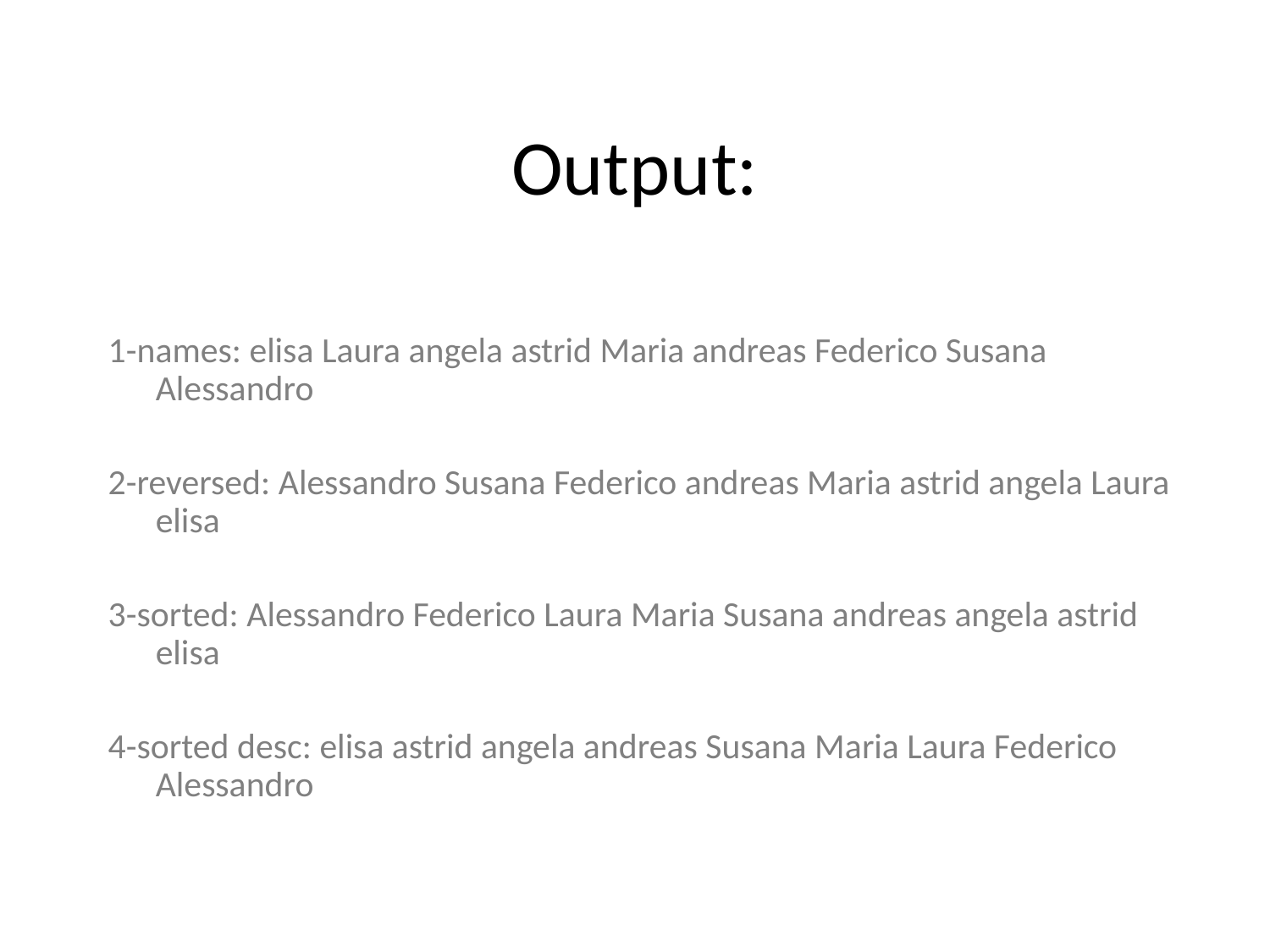

# Output:

1-names: elisa Laura angela astrid Maria andreas Federico Susana Alessandro

2-reversed: Alessandro Susana Federico andreas Maria astrid angela Laura elisa

3-sorted: Alessandro Federico Laura Maria Susana andreas angela astrid elisa

4-sorted desc: elisa astrid angela andreas Susana Maria Laura Federico Alessandro